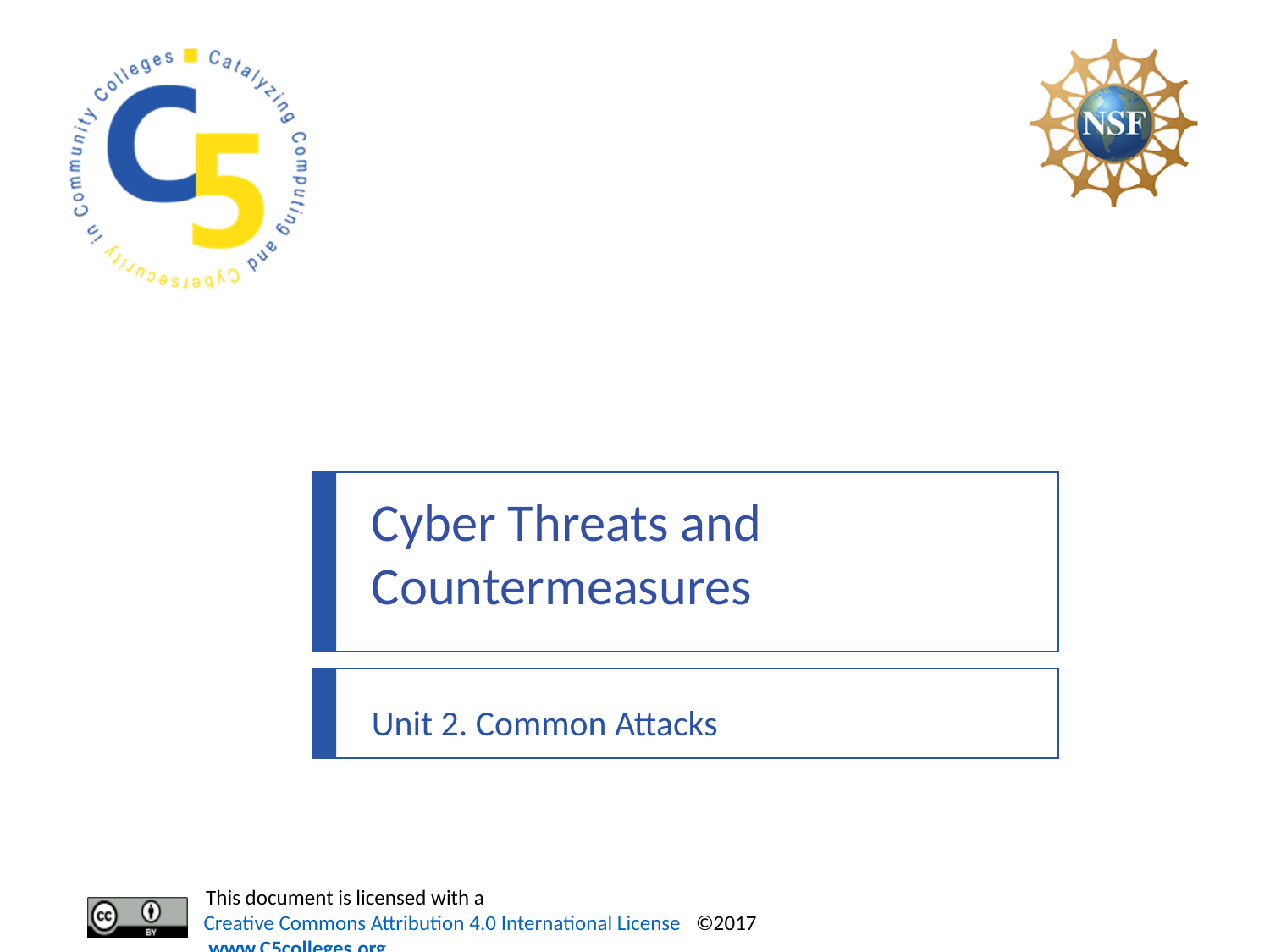

# Cyber Threats and Countermeasures
Unit 2. Common Attacks